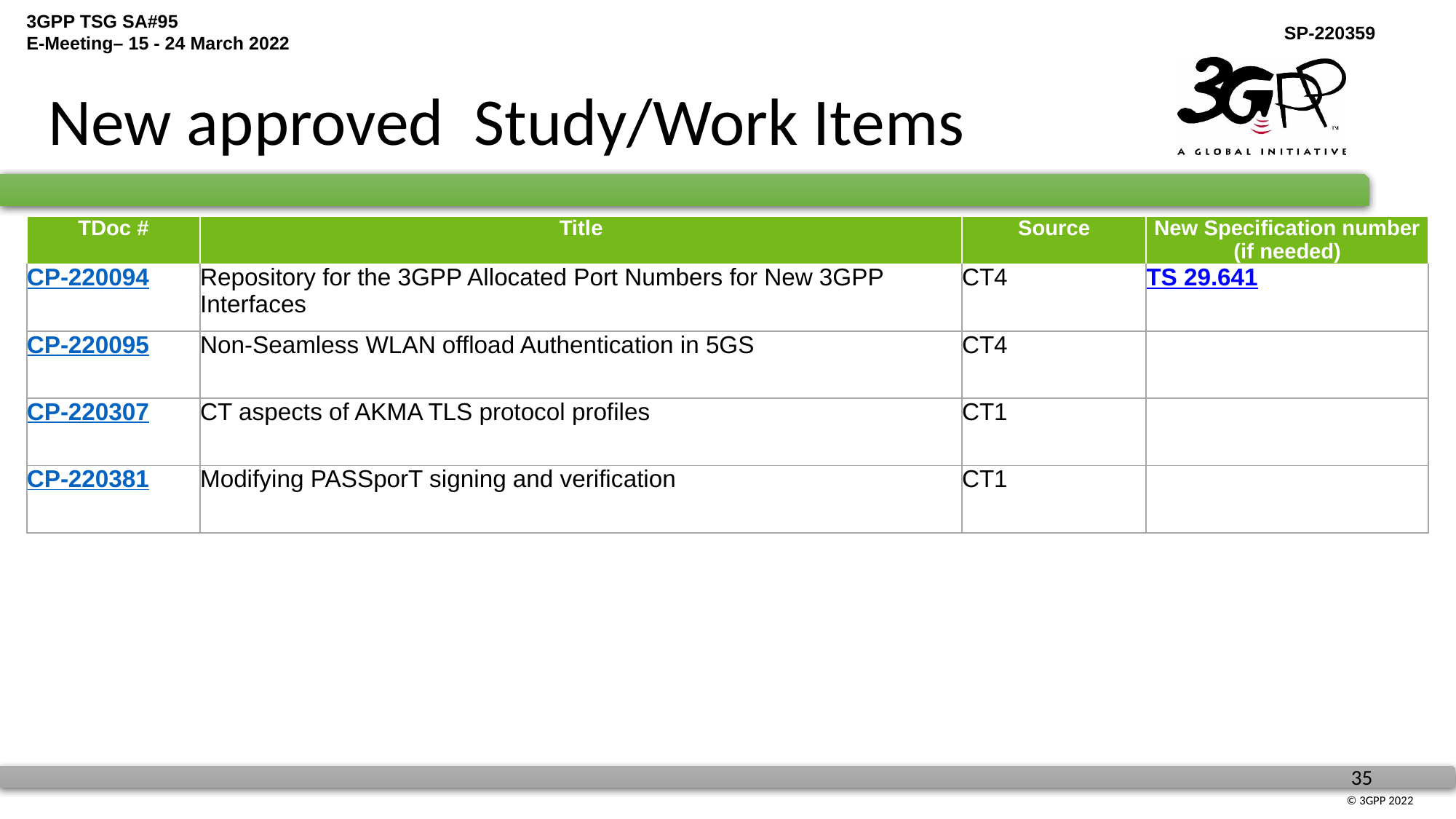

# New approved  Study/Work Items
| TDoc # | Title | Source | New Specification number (if needed) |
| --- | --- | --- | --- |
| CP-220094 | Repository for the 3GPP Allocated Port Numbers for New 3GPP Interfaces | CT4 | TS 29.641 |
| CP-220095 | Non-Seamless WLAN offload Authentication in 5GS | CT4 |  |
| CP-220307 | CT aspects of AKMA TLS protocol profiles | CT1 |  |
| CP-220381 | Modifying PASSporT signing and verification | CT1 |  |